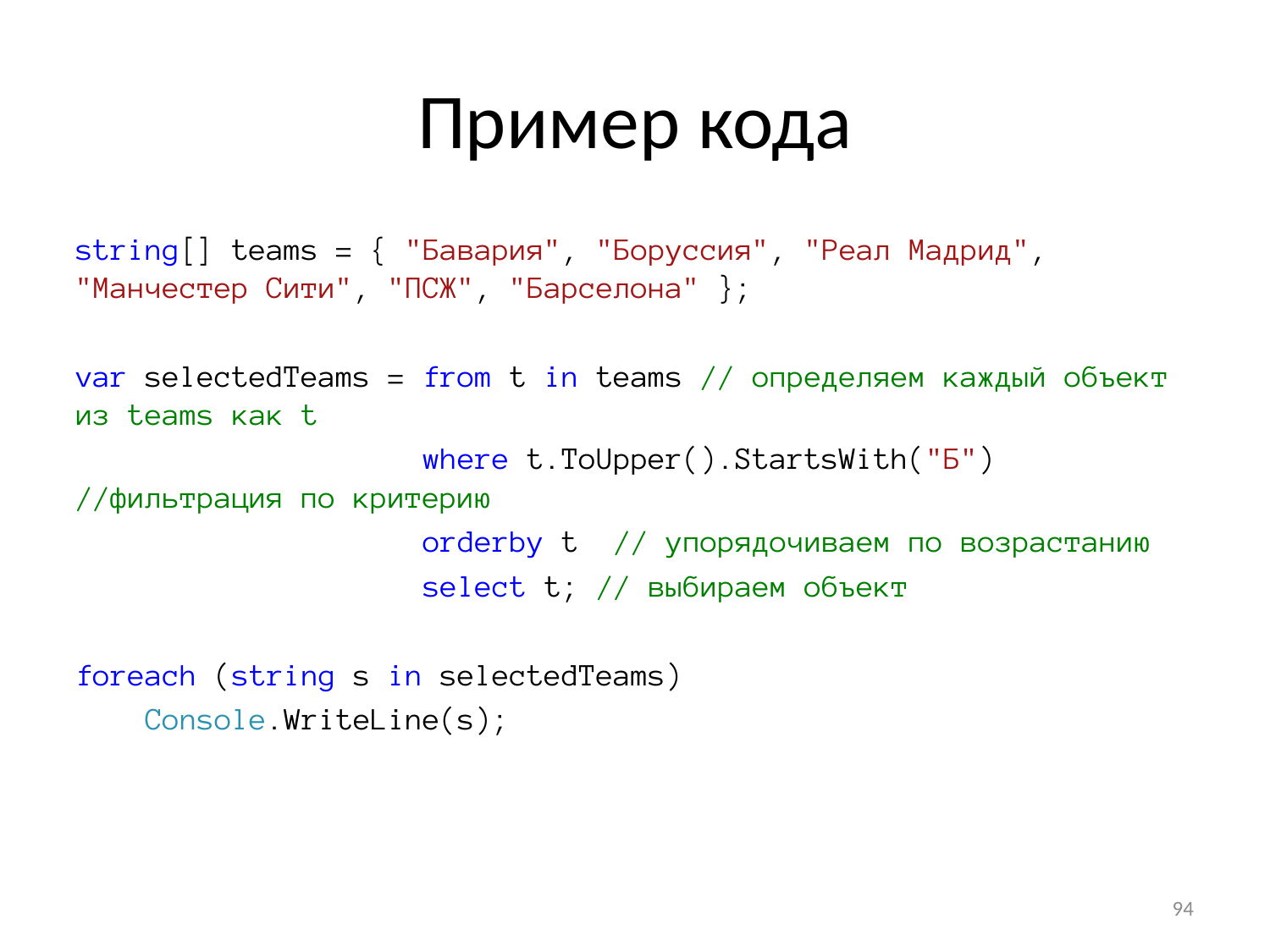

# Пример кода
string[] teams = { "Бавария", "Боруссия", "Реал Мадрид", "Манчестер Сити", "ПСЖ", "Барселона" };

var selectedTeams = from t in teams // определяем каждый объект из teams как t
                    where t.ToUpper().StartsWith("Б") //фильтрация по критерию
                    orderby t  // упорядочиваем по возрастанию
                    select t; // выбираем объект

foreach (string s in selectedTeams)
    Console.WriteLine(s);
94